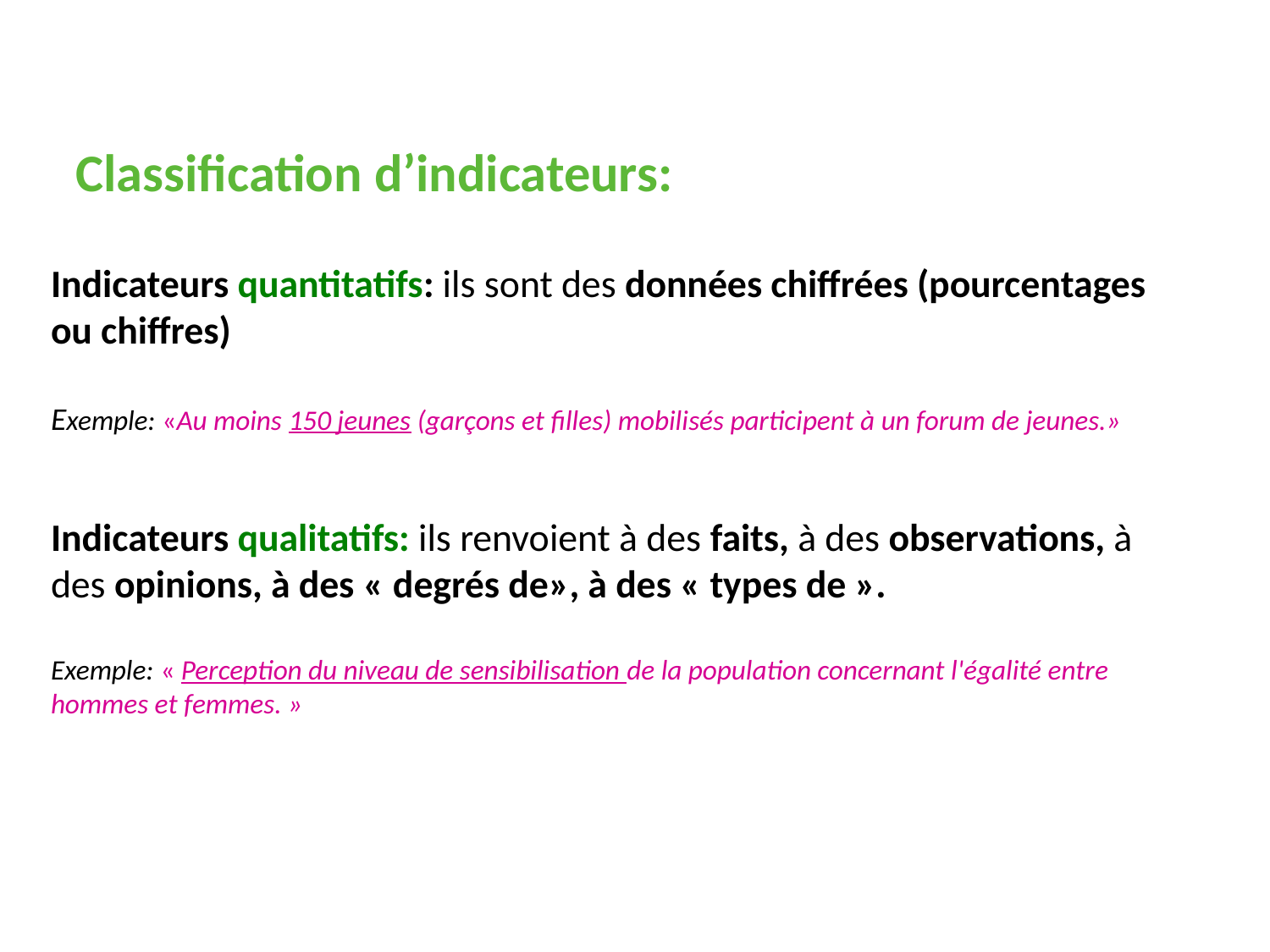

Classification d’indicateurs:
Indicateurs quantitatifs: ils sont des données chiffrées (pourcentages ou chiffres)
Exemple: «Au moins 150 jeunes (garçons et filles) mobilisés participent à un forum de jeunes.»
Indicateurs qualitatifs: ils renvoient à des faits, à des observations, à des opinions, à des « degrés de», à des « types de ».
Exemple: « Perception du niveau de sensibilisation de la population concernant l'égalité entre hommes et femmes. »